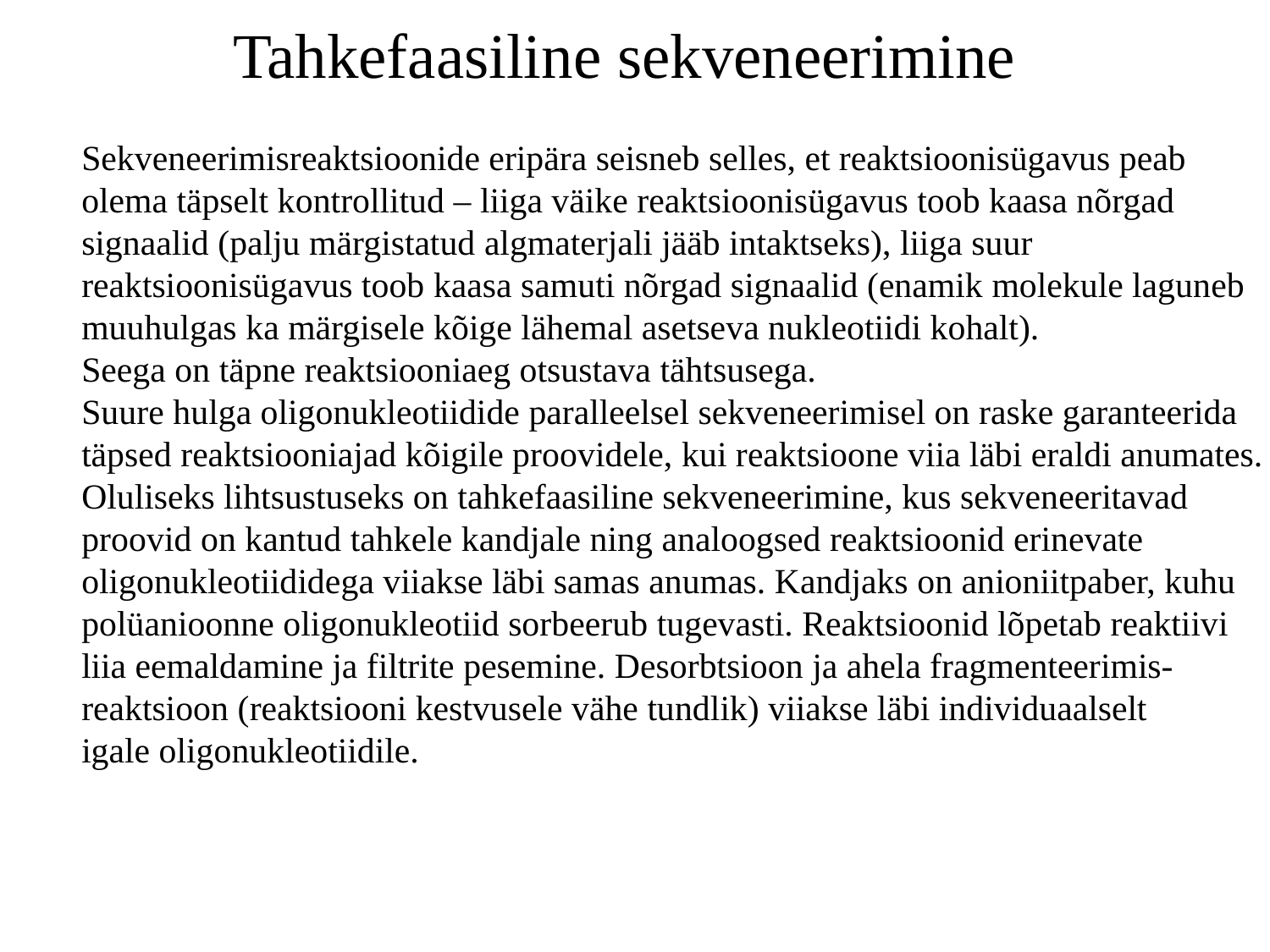

Tahkefaasiline sekveneerimine
Sekveneerimisreaktsioonide eripära seisneb selles, et reaktsioonisügavus peab
olema täpselt kontrollitud – liiga väike reaktsioonisügavus toob kaasa nõrgad
signaalid (palju märgistatud algmaterjali jääb intaktseks), liiga suur
reaktsioonisügavus toob kaasa samuti nõrgad signaalid (enamik molekule laguneb
muuhulgas ka märgisele kõige lähemal asetseva nukleotiidi kohalt).
Seega on täpne reaktsiooniaeg otsustava tähtsusega.
Suure hulga oligonukleotiidide paralleelsel sekveneerimisel on raske garanteerida
täpsed reaktsiooniajad kõigile proovidele, kui reaktsioone viia läbi eraldi anumates.
Oluliseks lihtsustuseks on tahkefaasiline sekveneerimine, kus sekveneeritavad
proovid on kantud tahkele kandjale ning analoogsed reaktsioonid erinevate
oligonukleotiididega viiakse läbi samas anumas. Kandjaks on anioniitpaber, kuhu
polüanioonne oligonukleotiid sorbeerub tugevasti. Reaktsioonid lõpetab reaktiivi
liia eemaldamine ja filtrite pesemine. Desorbtsioon ja ahela fragmenteerimis-
reaktsioon (reaktsiooni kestvusele vähe tundlik) viiakse läbi individuaalselt
igale oligonukleotiidile.